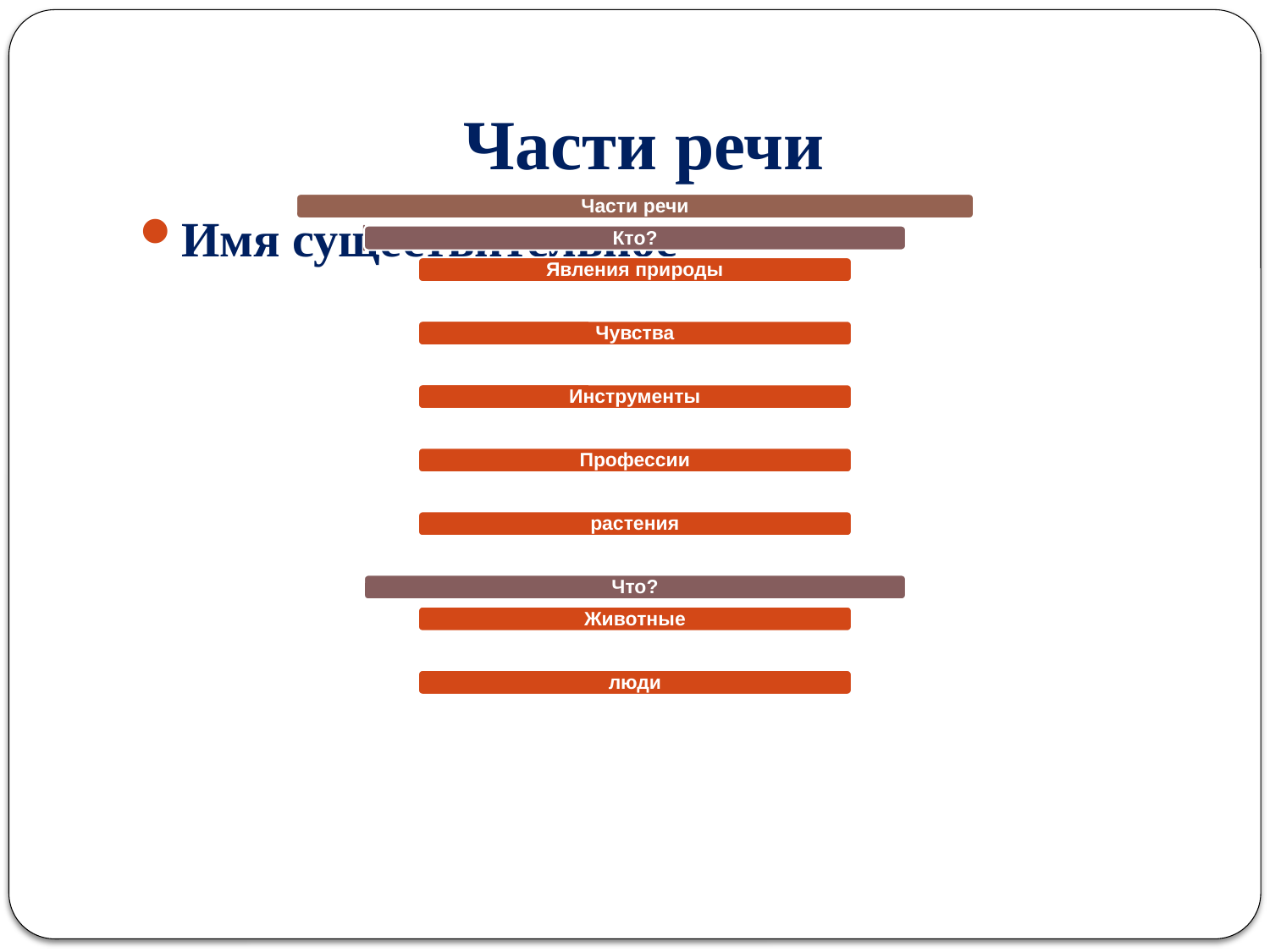

# Части речи
Части речи
Кто?
Явления природы
Чувства
Что?
Животные
Инструменты
Профессии
растения
люди
Имя существительное